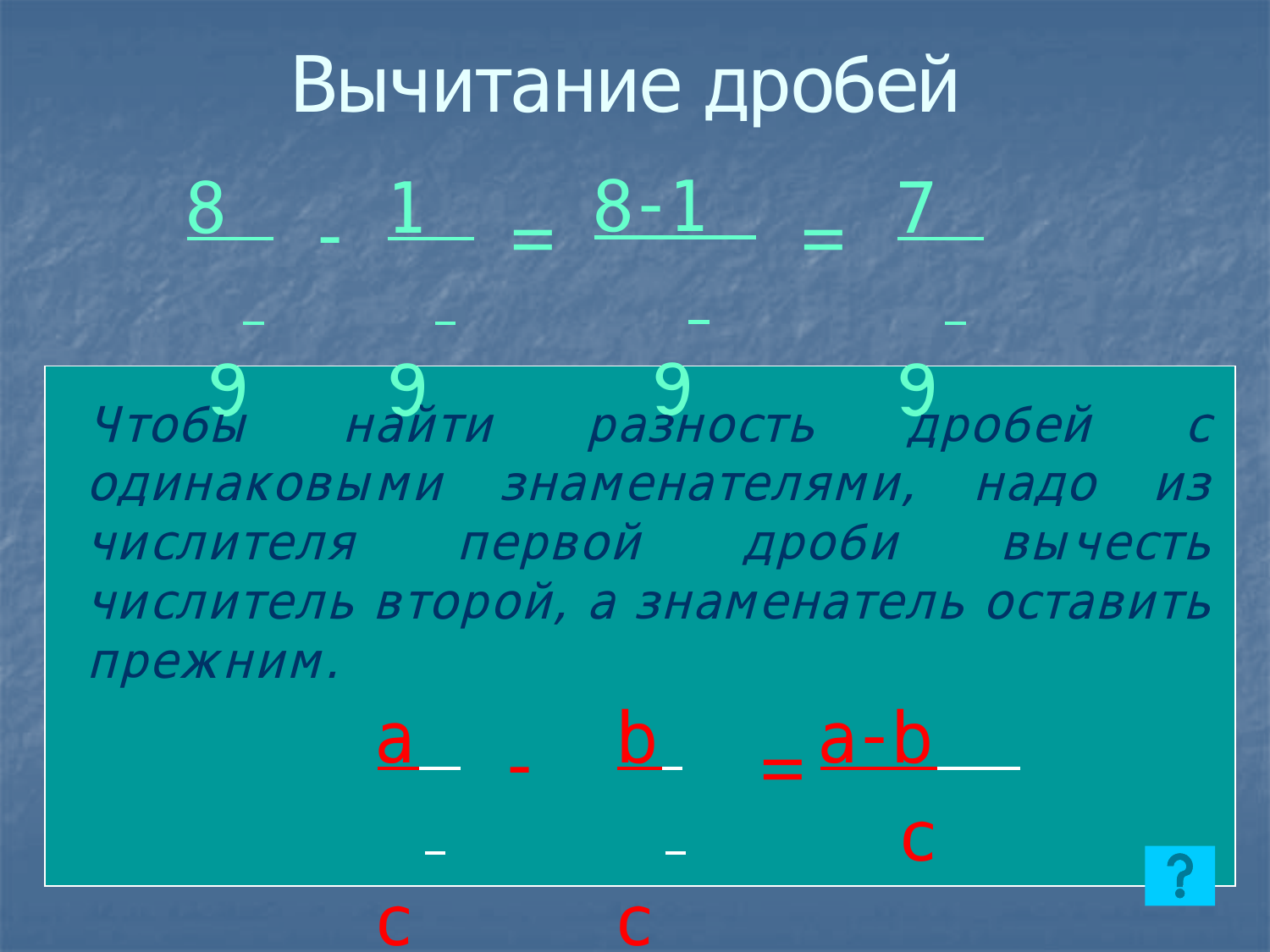

# Вычитание дробей
8-1
9
8
9
1
9
7
9
-
=
=

Чтобы найти разность дробей с одинаковыми знаменателями, надо из числителя первой дроби вычесть числитель второй, а знаменатель оставить прежним.
а
c
b
c
а-b
c
-
=